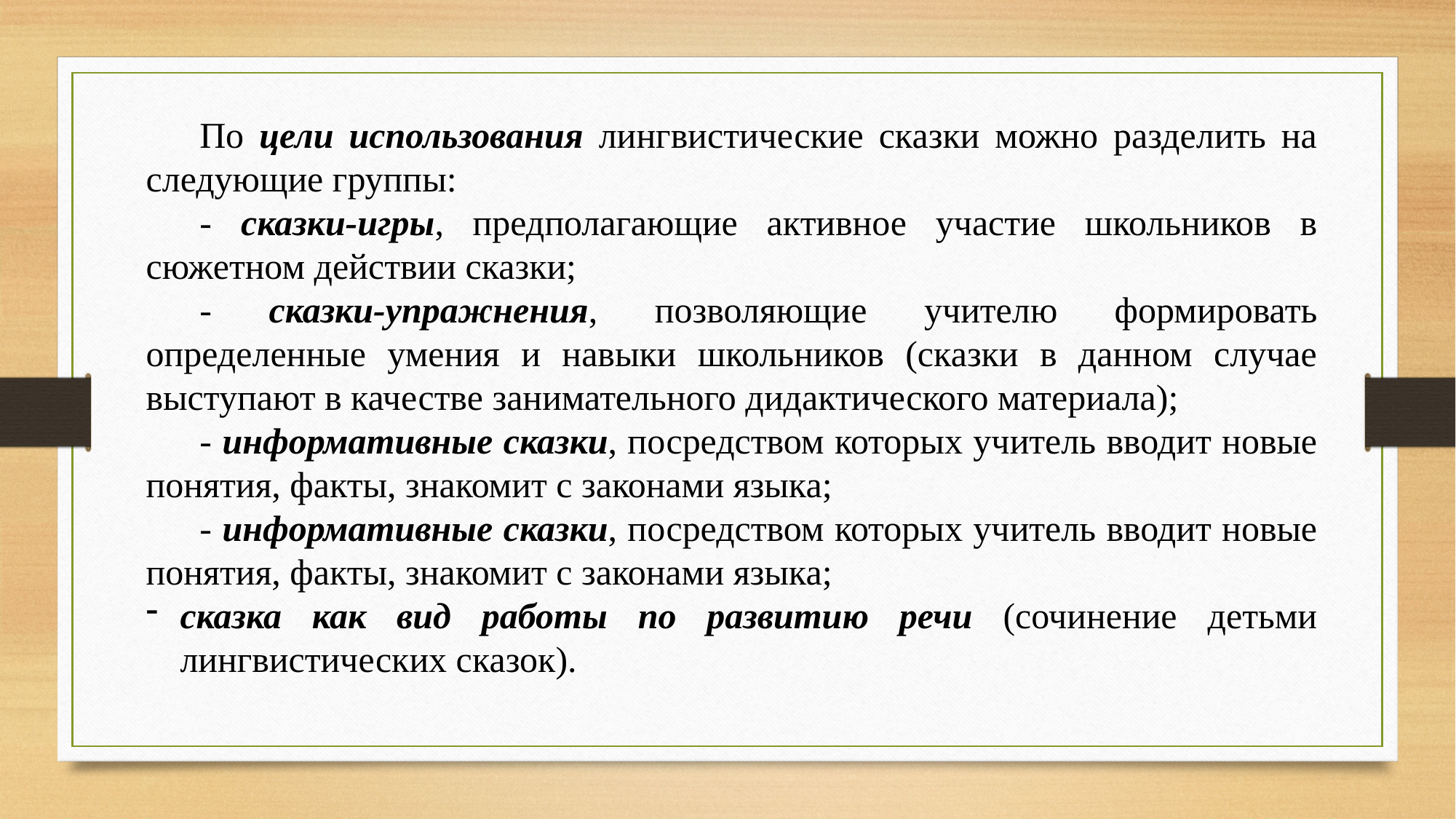

По цели использования лингвистические сказки можно разделить на следующие группы:
- сказки-игры, предполагающие активное участие школьников в сюжетном действии сказки;
- сказки-упражнения, позволяющие учителю формировать определенные умения и навыки школьников (сказки в данном случае выступают в качестве занимательного дидактического материала);
- информативные сказки, посредством которых учитель вводит новые понятия, факты, знакомит с законами языка;
- информативные сказки, посредством которых учитель вводит новые понятия, факты, знакомит с законами языка;
сказка как вид работы по развитию речи (сочинение детьми лингвистических сказок).